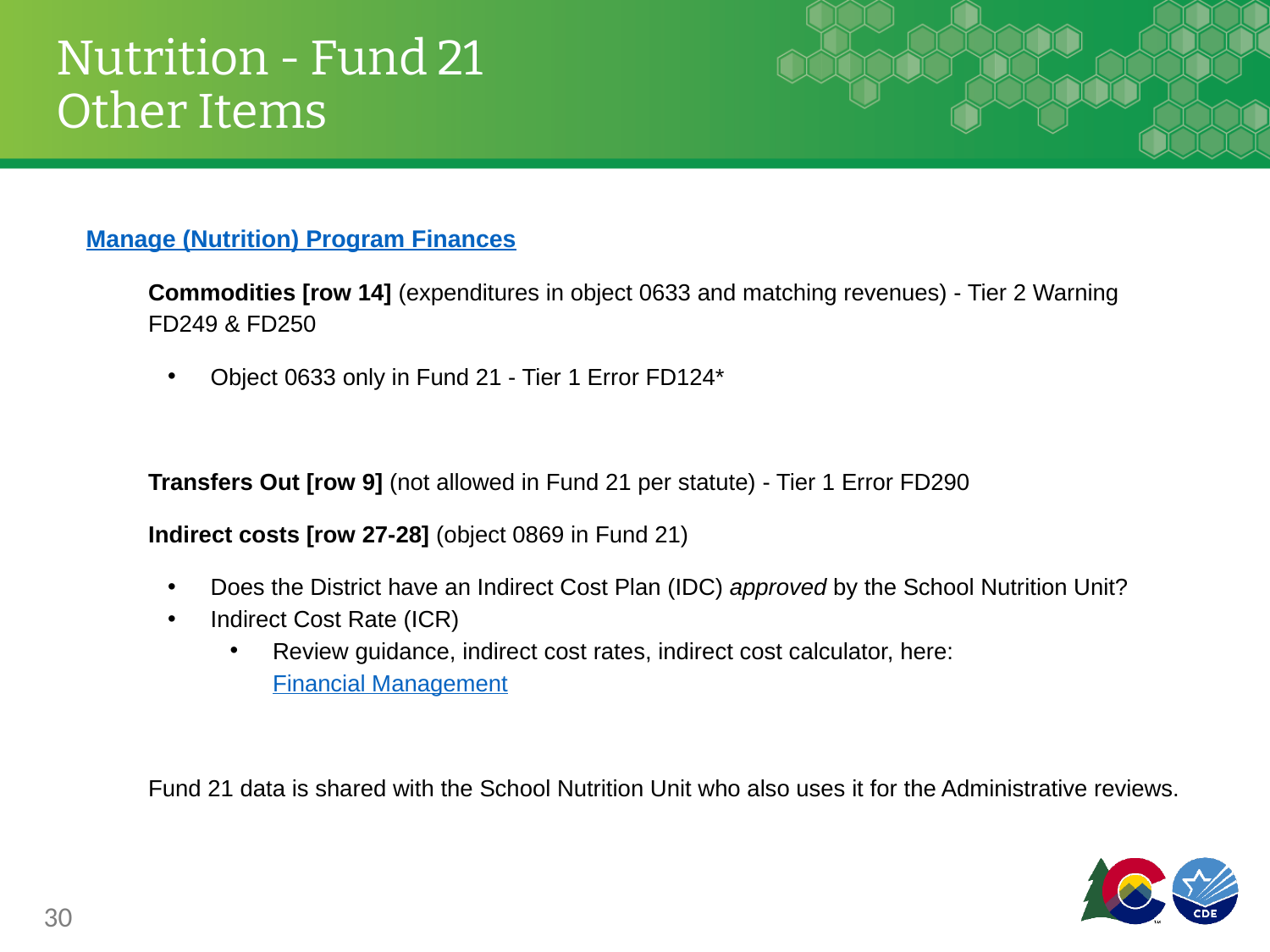

# Nutrition - Fund 21
Other Items

Manage (Nutrition) Program Finances
Commodities [row 14] (expenditures in object 0633 and matching revenues) - Tier 2 Warning FD249 & FD250
Object 0633 only in Fund 21 - Tier 1 Error FD124*

Transfers Out [row 9] (not allowed in Fund 21 per statute) - Tier 1 Error FD290
Indirect costs [row 27-28] (object 0869 in Fund 21)
Does the District have an Indirect Cost Plan (IDC) approved by the School Nutrition Unit?
Indirect Cost Rate (ICR)
Review guidance, indirect cost rates, indirect cost calculator, here: Financial Management

Fund 21 data is shared with the School Nutrition Unit who also uses it for the Administrative reviews.

30